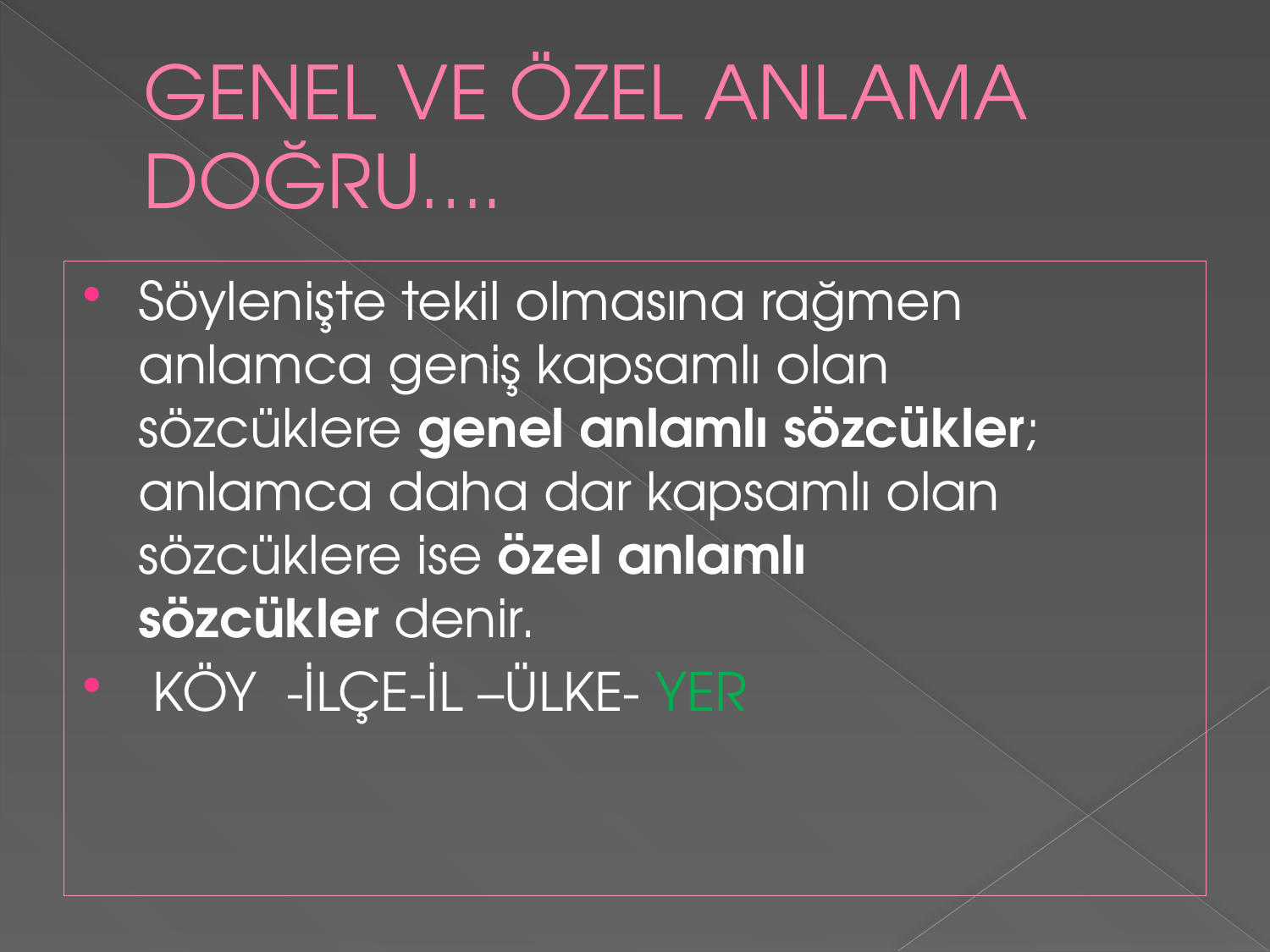

# GENEL VE ÖZEL ANLAMA DOĞRU….
Söylenişte tekil olmasına rağmen anlamca geniş kapsamlı olan sözcüklere genel anlamlı sözcükler; anlamca daha dar kapsamlı olan sözcüklere ise özel anlamlı sözcükler denir.
 KÖY  -İLÇE-İL –ÜLKE- YER